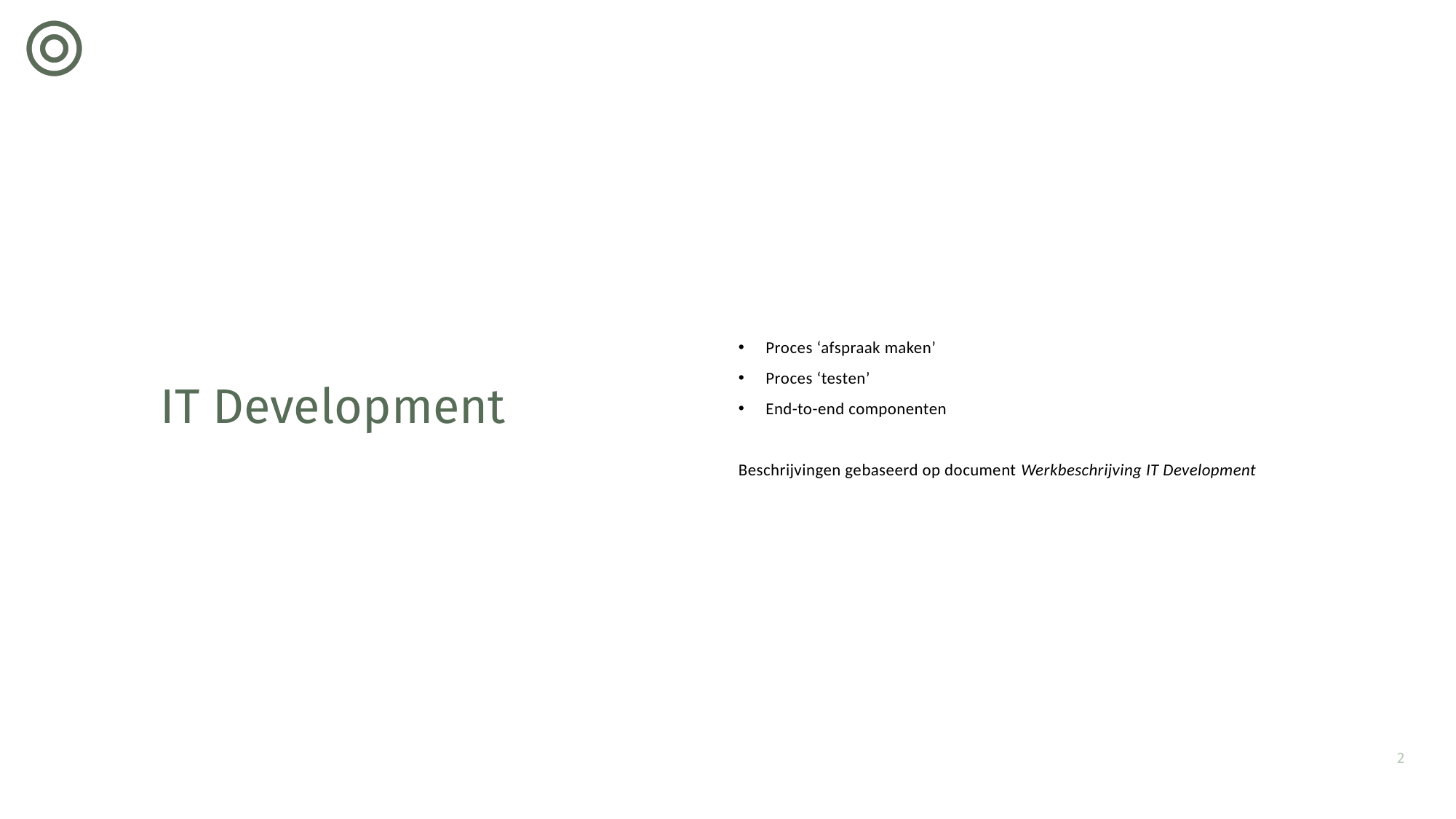

# IT Development
Proces ‘afspraak maken’
Proces ‘testen’
End-to-end componenten

Beschrijvingen gebaseerd op document Werkbeschrijving IT Development
2